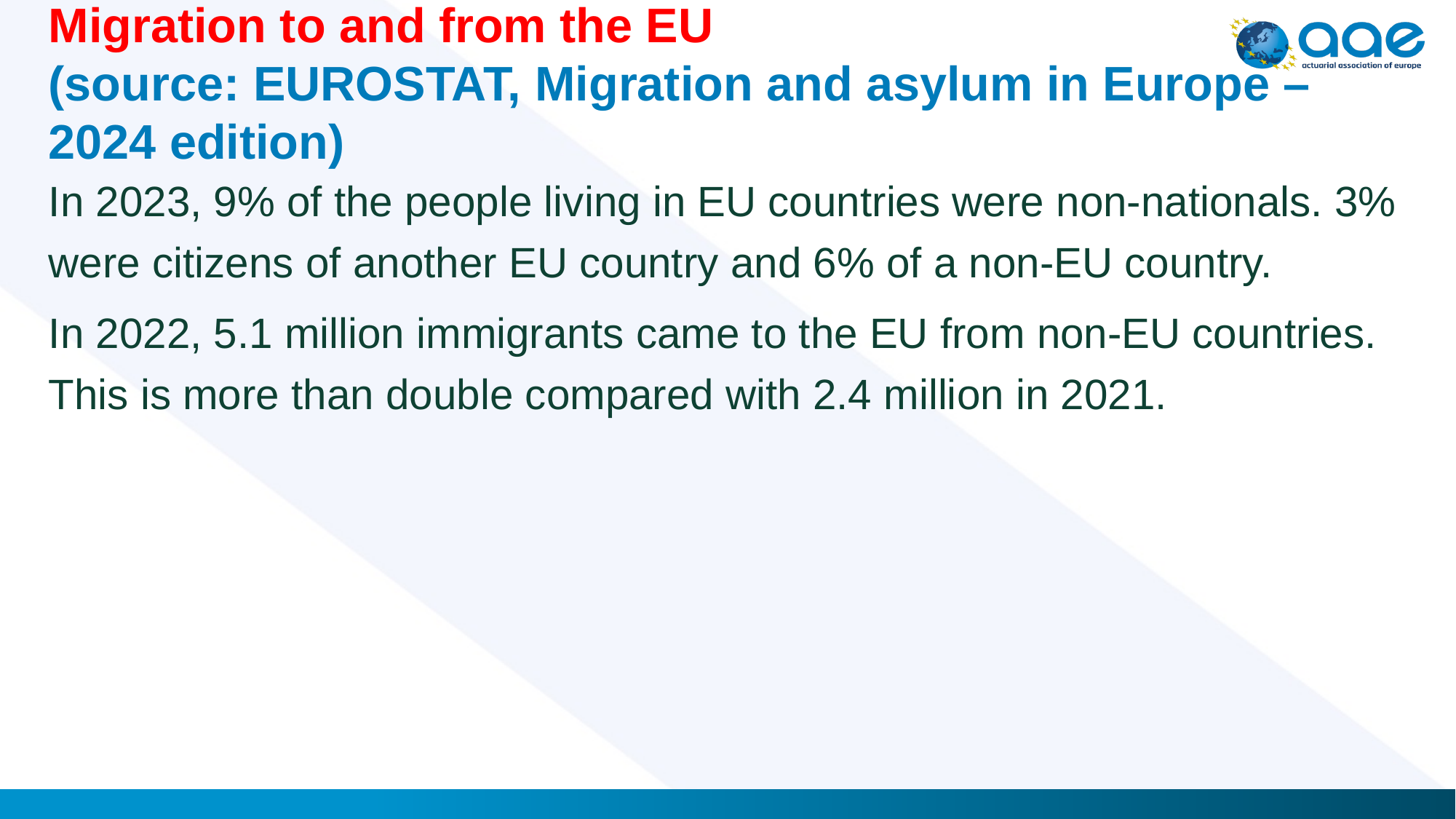

# Migration to and from the EU (source: EUROSTAT, Migration and asylum in Europe – 2024 edition)
In 2023, 9% of the people living in EU countries were non-nationals. 3% were citizens of another EU country and 6% of a non-EU country.
In 2022, 5.1 million immigrants came to the EU from non-EU countries. This is more than double compared with 2.4 million in 2021.